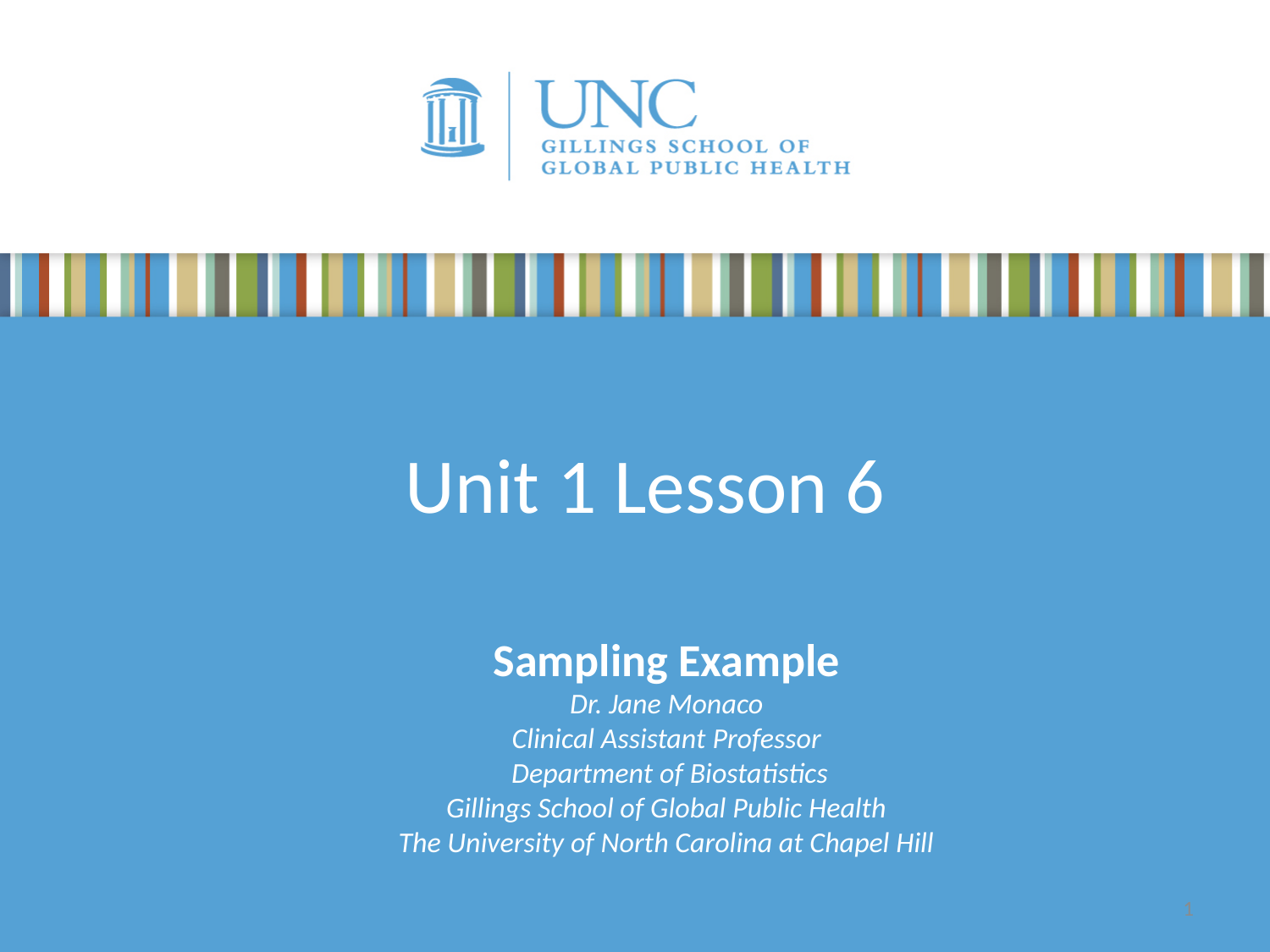

# Unit 1 Lesson 6
Sampling Example
Dr. Jane Monaco
Clinical Assistant Professor
 Department of Biostatistics
Gillings School of Global Public Health
The University of North Carolina at Chapel Hill

1